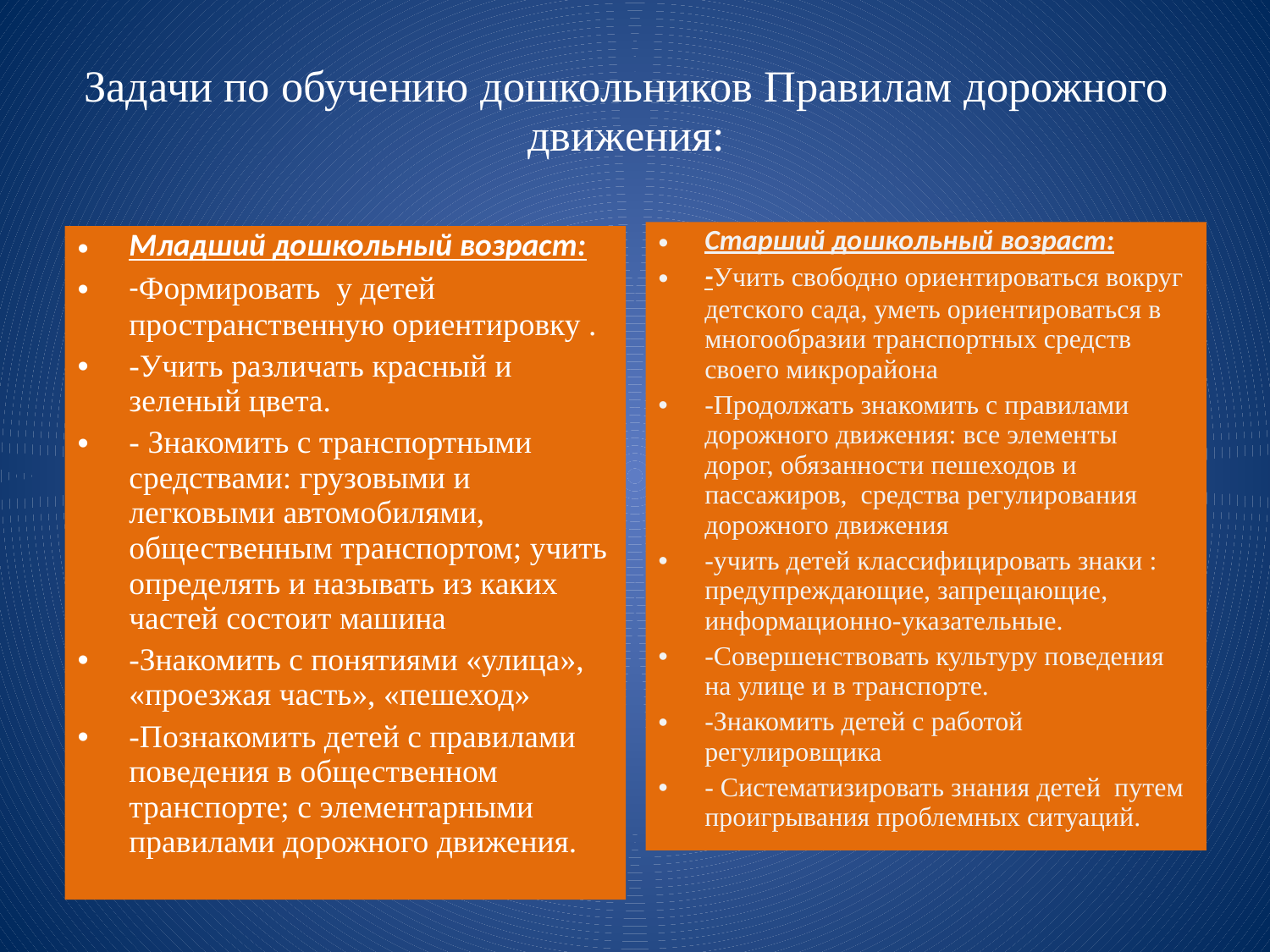

# Задачи по обучению дошкольников Правилам дорожного движения:
Старший дошкольный возраст:
-Учить свободно ориентироваться вокруг  детского сада, уметь ориентироваться в многообразии транспортных средств своего микрорайона
-Продолжать знакомить с правилами дорожного движения: все элементы дорог, обязанности пешеходов и пассажиров,  средства регулирования дорожного движения
-учить детей классифицировать знаки : предупреждающие, запрещающие, информационно-указательные.
-Совершенствовать культуру поведения на улице и в транспорте.
-Знакомить детей с работой регулировщика
- Систематизировать знания детей  путем проигрывания проблемных ситуаций.
Младший дошкольный возраст:
-Формировать  у детей пространственную ориентировку .
-Учить различать красный и зеленый цвета.
- Знакомить с транспортными средствами: грузовыми и легковыми автомобилями, общественным транспортом; учить определять и называть из каких частей состоит машина
-Знакомить с понятиями «улица», «проезжая часть», «пешеход»
-Познакомить детей с правилами поведения в общественном транспорте; с элементарными правилами дорожного движения.